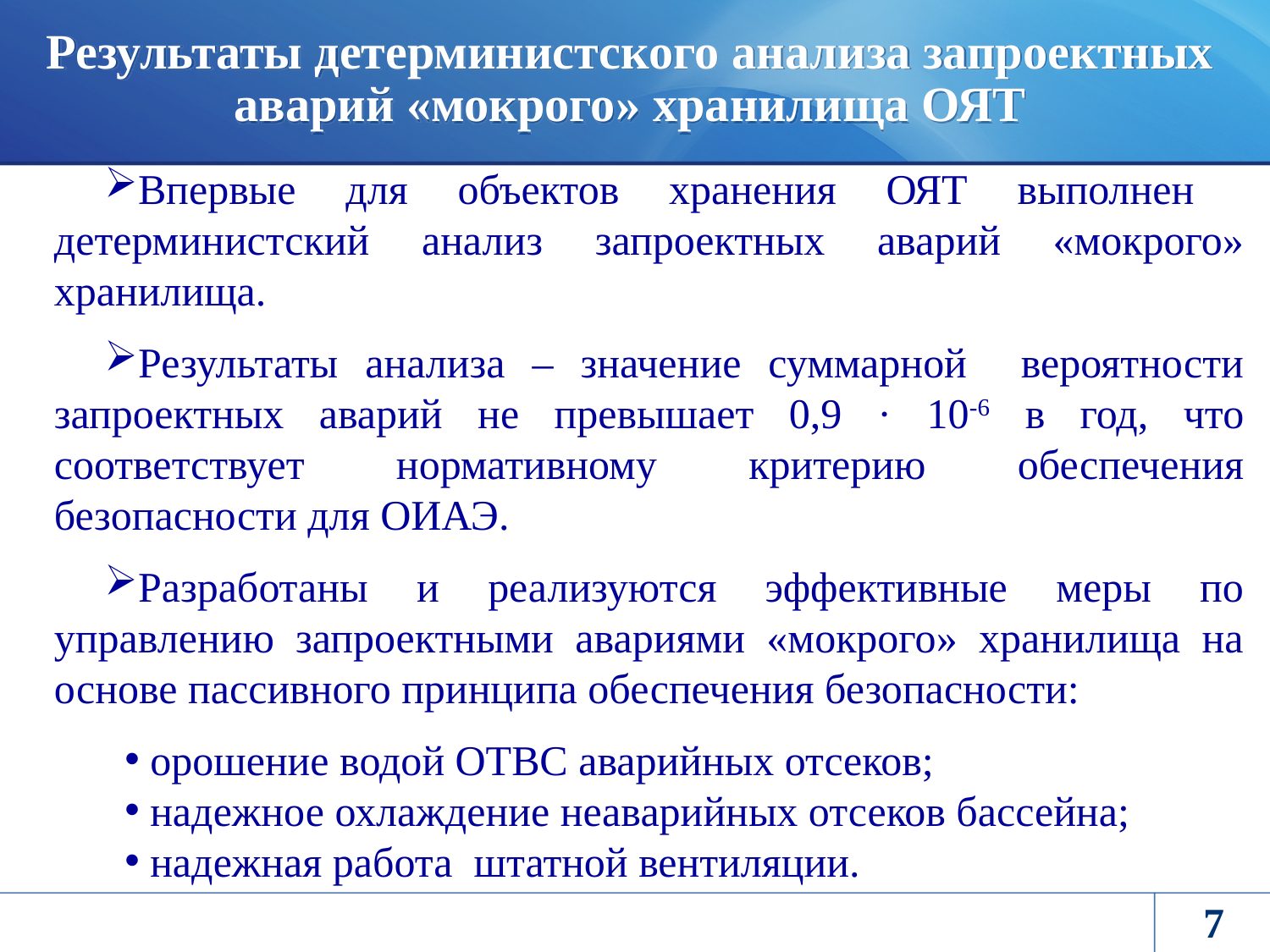

# Результаты детерминистского анализа запроектных аварий «мокрого» хранилища ОЯТ
Впервые для объектов хранения ОЯТ выполнен  детерминистский анализ запроектных аварий «мокрого» хранилища.
Результаты анализа – значение суммарной  вероятности запроектных аварий не превышает 0,9 · 10-6 в год, что соответствует нормативному критерию обеспечения безопасности для ОИАЭ.
Разработаны и реализуются эффективные меры по управлению запроектными авариями «мокрого» хранилища на основе пассивного принципа обеспечения безопасности:
 орошение водой ОТВС аварийных отсеков;
 надежное охлаждение неаварийных отсеков бассейна;
 надежная работа  штатной вентиляции.
7